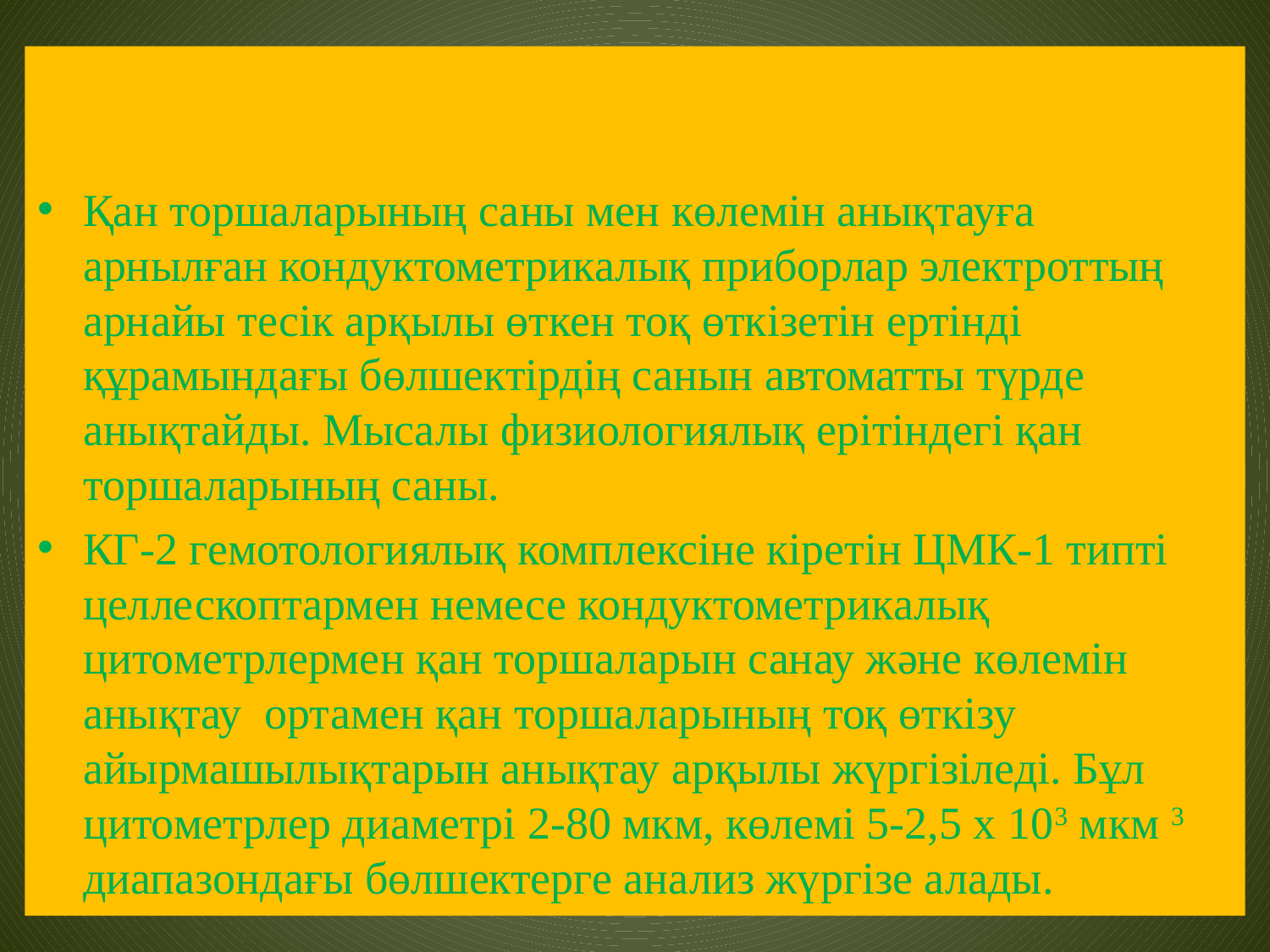

Қан торшаларының саны мен көлемін анықтауға арнылған кондуктометрикалық приборлар электроттың арнайы тесік арқылы өткен тоқ өткізетін ертінді құрамындағы бөлшектірдің санын автоматты түрде анықтайды. Мысалы физиологиялық ерітіндегі қан торшаларының саны.
КГ-2 гемотологиялық комплексіне кіретін ЦМК-1 типті целлескоптармен немесе кондуктометрикалық цитометрлермен қан торшаларын санау және көлемін анықтау  ортамен қан торшаларының тоқ өткізу айырмашылықтарын анықтау арқылы жүргізіледі. Бұл цитометрлер диаметрі 2-80 мкм, көлемі 5-2,5 х 103 мкм 3 диапазондағы бөлшектерге анализ жүргізе алады.